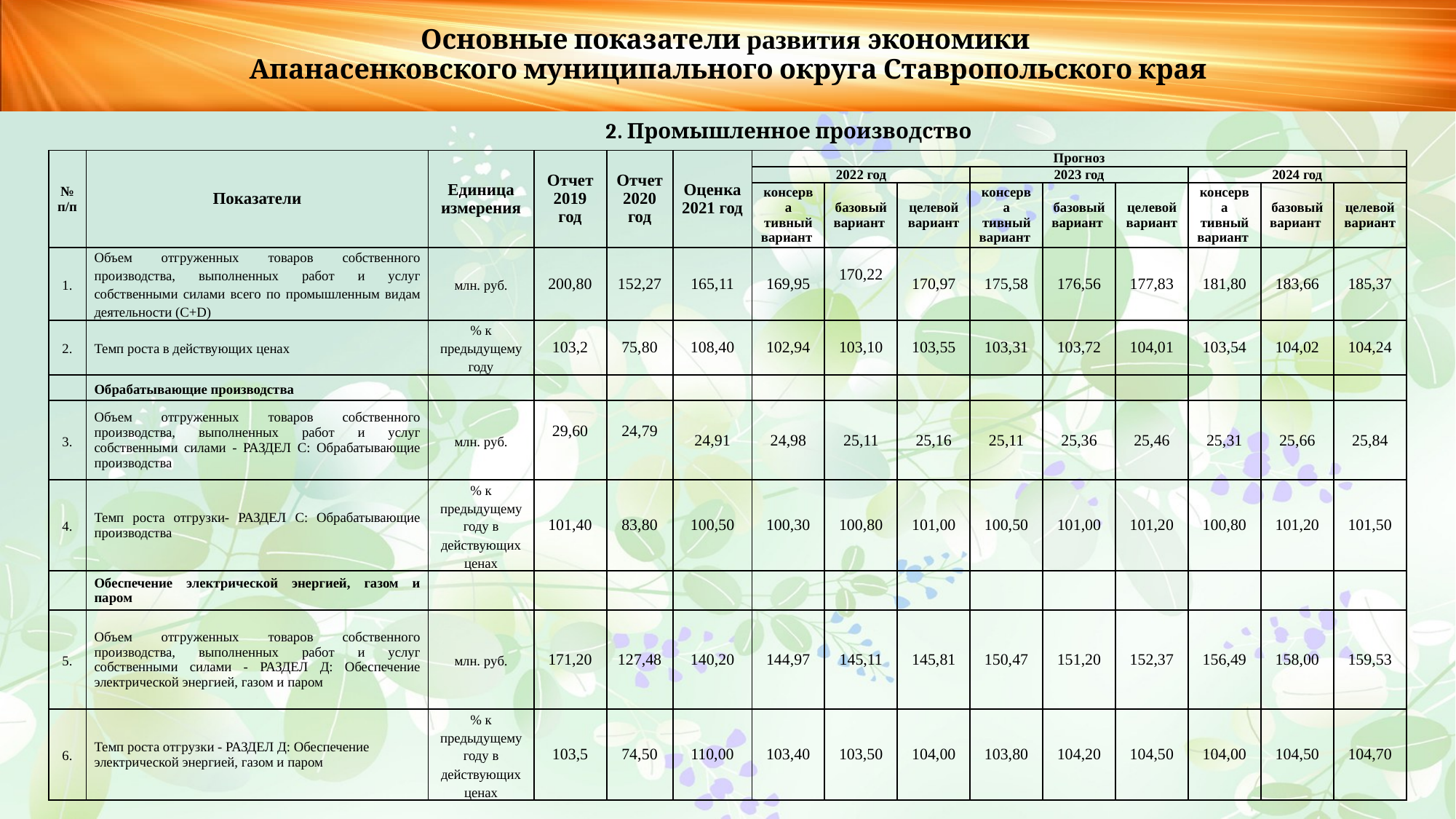

Основные показатели развития экономики
Апанасенковского муниципального округа Ставропольского края
2. Промышленное производство

| № п/п | Показатели | Единица измерения | Отчет 2019 год | Отчет 2020 год | Оценка 2021 год | Прогноз |  |  |  |  |  |  |  |  |
| --- | --- | --- | --- | --- | --- | --- | --- | --- | --- | --- | --- | --- | --- | --- |
|  |  |  |  |  |  | 2022 год |  |  | 2023 год |  |  | 2024 год |  |  |
|  |  |  |  |  |  | консерва тивный вариант | базовый вариант | целевой вариант | консерва тивный вариант | базовый вариант | целевой вариант | консерва тивный вариант | базовый вариант | целевой вариант |
| 1. | Объем отгруженных товаров собственного производства, выполненных работ и услуг собственными силами всего по промышленным видам деятельности (С+D) | млн. руб. | 200,80 | 152,27 | 165,11 | 169,95 | 170,22 | 170,97 | 175,58 | 176,56 | 177,83 | 181,80 | 183,66 | 185,37 |
| 2. | Темп роста в действующих ценах | % к предыдущему году | 103,2 | 75,80 | 108,40 | 102,94 | 103,10 | 103,55 | 103,31 | 103,72 | 104,01 | 103,54 | 104,02 | 104,24 |
|  | Обрабатывающие производства |  |  |  |  |  |  |  |  |  |  |  |  |  |
| 3. | Объем отгруженных товаров собственного производства, выполненных работ и услуг собственными силами - РАЗДЕЛ С: Обрабатывающие производства | млн. руб. | 29,60 | 24,79 | 24,91 | 24,98 | 25,11 | 25,16 | 25,11 | 25,36 | 25,46 | 25,31 | 25,66 | 25,84 |
| 4. | Темп роста отгрузки- РАЗДЕЛ С: Обрабатывающие производства | % к предыдущему году в действующих ценах | 101,40 | 83,80 | 100,50 | 100,30 | 100,80 | 101,00 | 100,50 | 101,00 | 101,20 | 100,80 | 101,20 | 101,50 |
|  | Обеспечение электрической энергией, газом и паром |  |  |  |  |  |  |  |  |  |  |  |  |  |
| 5. | Объем отгруженных товаров собственного производства, выполненных работ и услуг собственными силами - РАЗДЕЛ Д: Обеспечение электрической энергией, газом и паром | млн. руб. | 171,20 | 127,48 | 140,20 | 144,97 | 145,11 | 145,81 | 150,47 | 151,20 | 152,37 | 156,49 | 158,00 | 159,53 |
| 6. | Темп роста отгрузки - РАЗДЕЛ Д: Обеспечение электрической энергией, газом и паром | % к предыдущему году в действующих ценах | 103,5 | 74,50 | 110,00 | 103,40 | 103,50 | 104,00 | 103,80 | 104,20 | 104,50 | 104,00 | 104,50 | 104,70 |